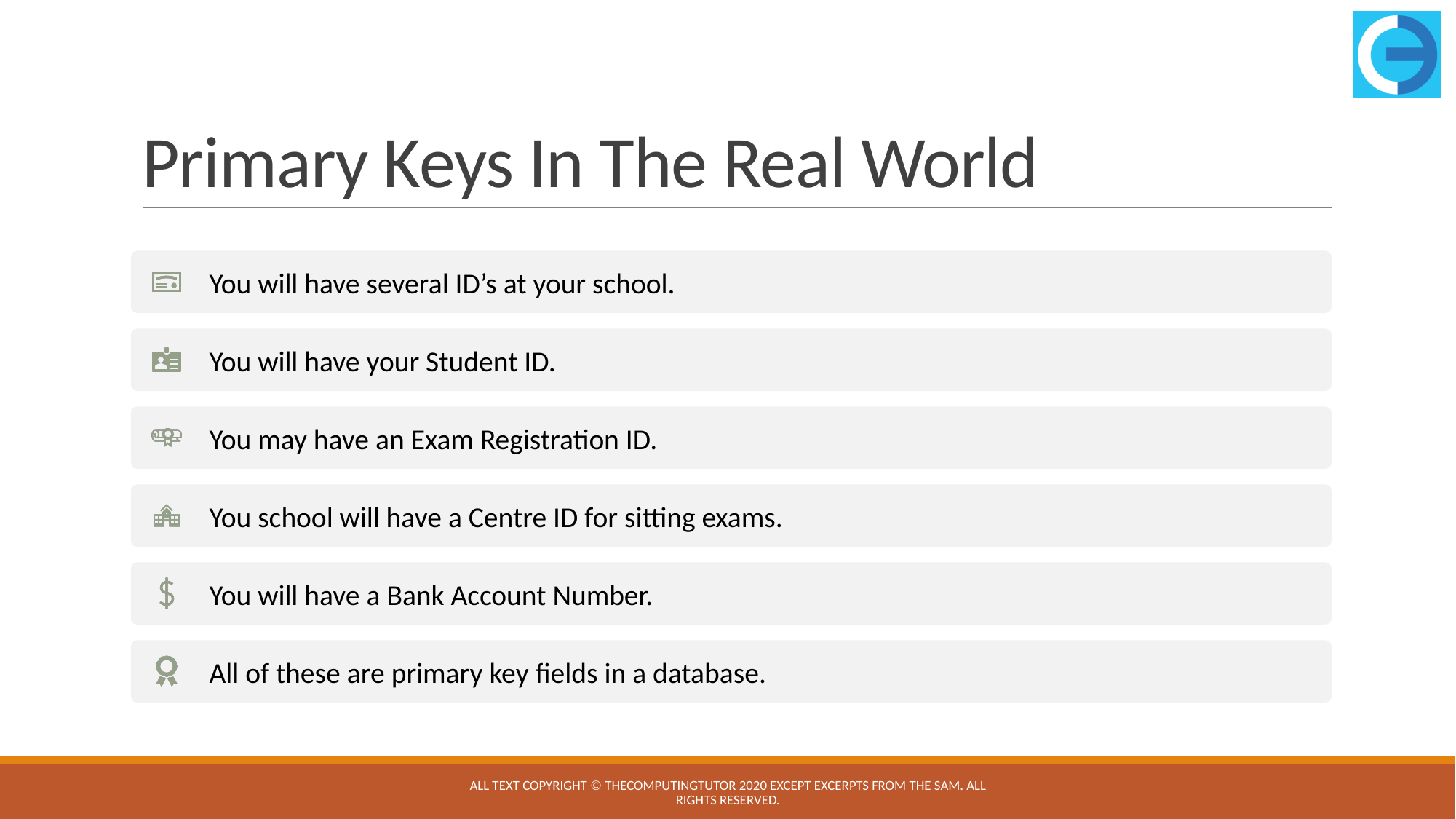

# Primary Keys In The Real World
You will have several ID’s at your school.
You will have your Student ID.
You may have an Exam Registration ID.
You school will have a Centre ID for sitting exams.
You will have a Bank Account Number.
All of these are primary key fields in a database.
All text copyright © TheComputingTutor 2020 except excerpts from the SAM. All rights Reserved.